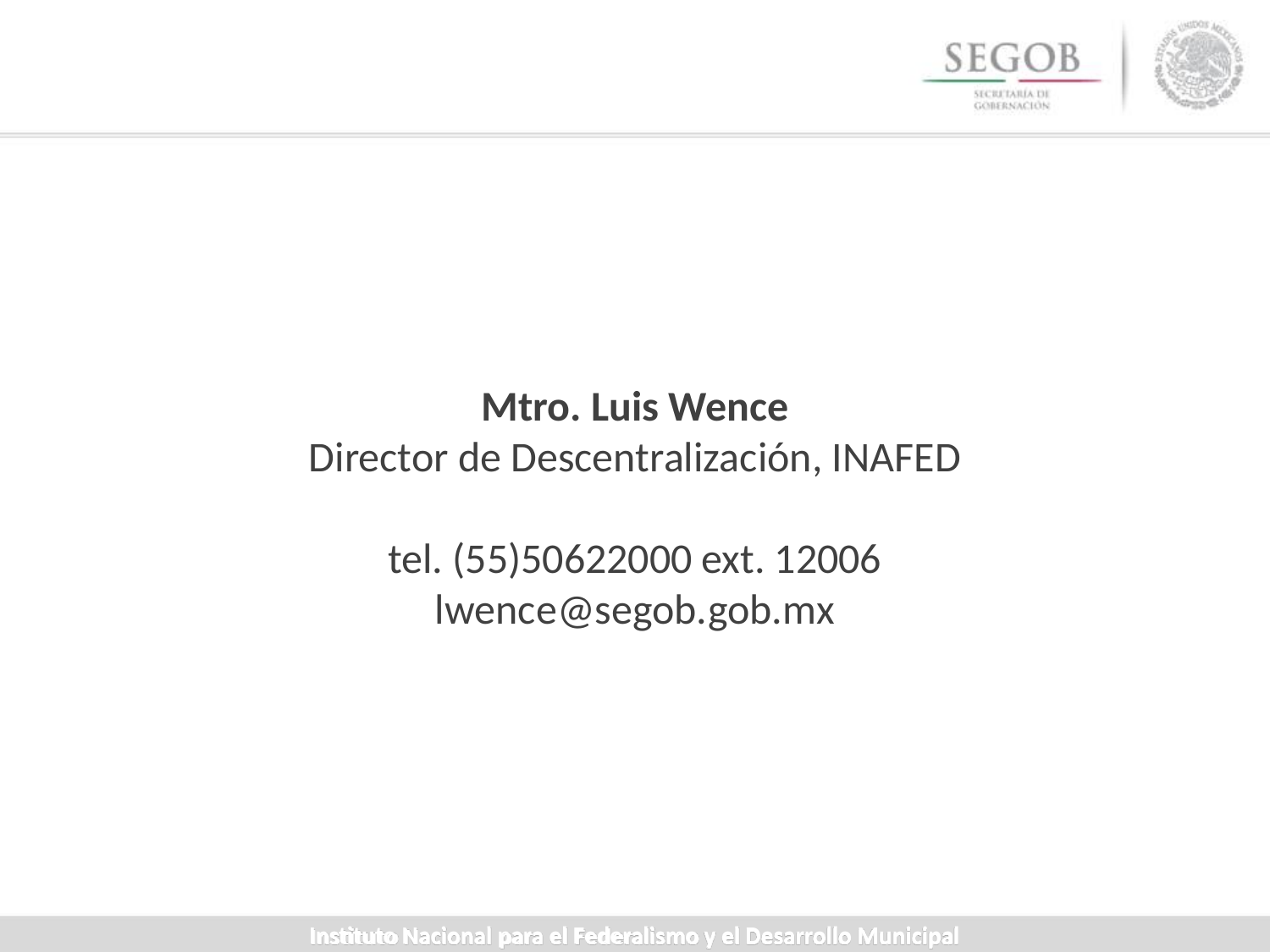

Mtro. Luis Wence
Director de Descentralización, INAFED
tel. (55)50622000 ext. 12006
lwence@segob.gob.mx
Instituto Nacional para el Federalismo y el Desarrollo Municipal